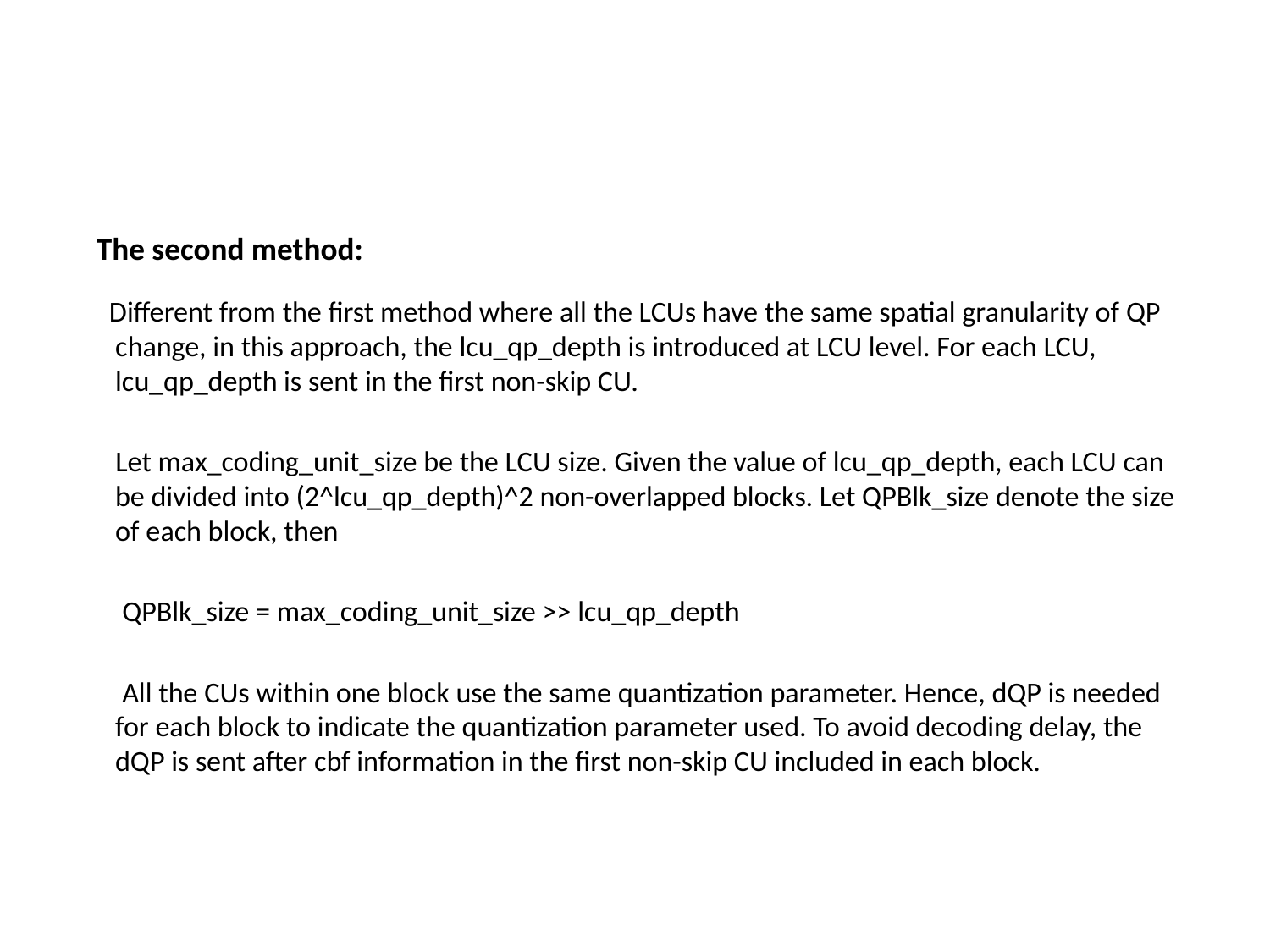

#
    The second method:

      Different from the first method where all the LCUs have the same spatial granularity of QP change, in this approach, the lcu_qp_depth is introduced at LCU level. For each LCU, lcu_qp_depth is sent in the first non-skip CU.

      Let max_coding_unit_size be the LCU size. Given the value of lcu_qp_depth, each LCU can be divided into (2^lcu_qp_depth)^2 non-overlapped blocks. Let QPBlk_size denote the size of each block, then

       QPBlk_size = max_coding_unit_size >> lcu_qp_depth

       All the CUs within one block use the same quantization parameter. Hence, dQP is needed for each block to indicate the quantization parameter used. To avoid decoding delay, the dQP is sent after cbf information in the first non-skip CU included in each block.